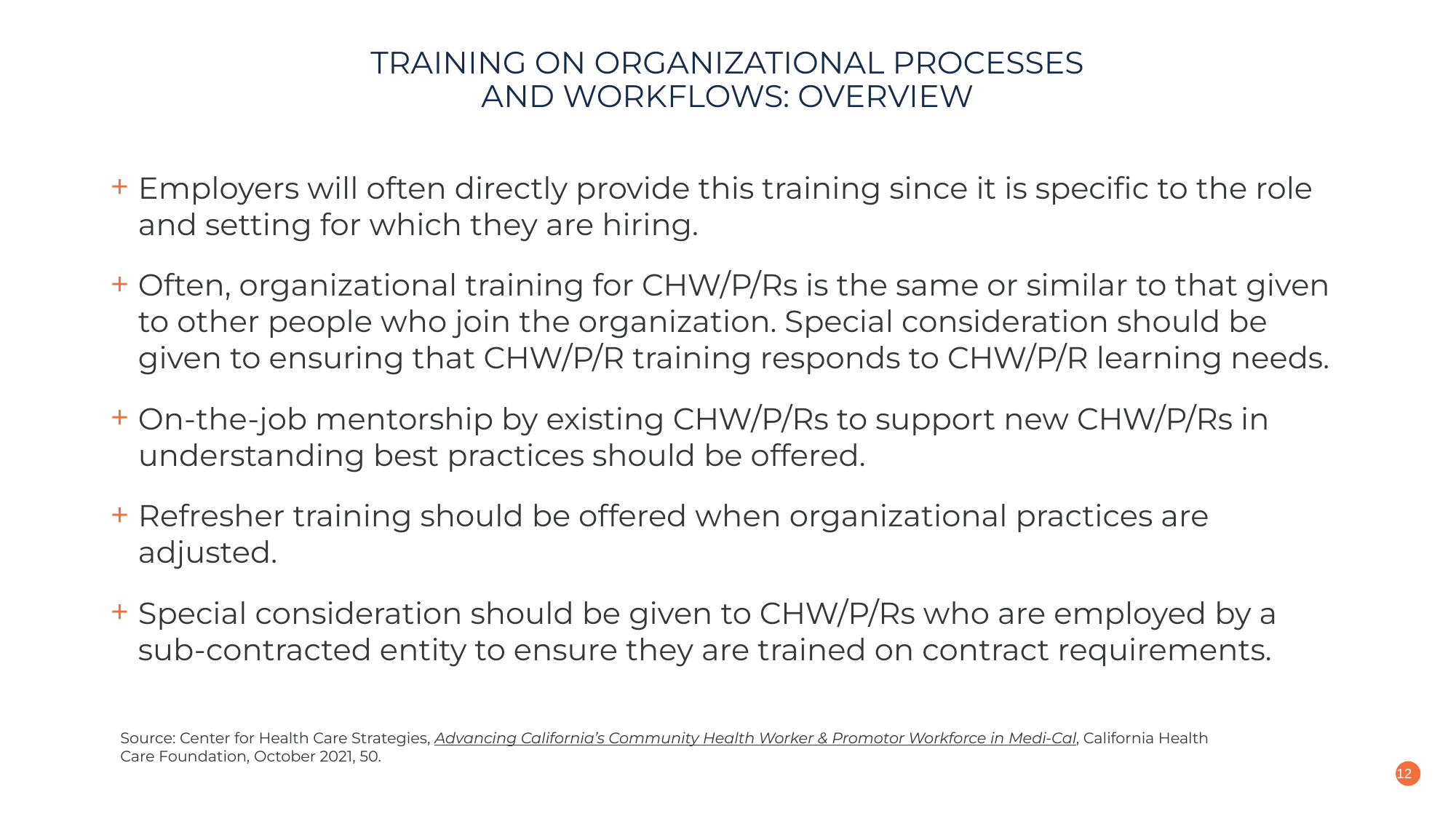

# Training on organizational processes and workflows: Overview
Employers will often directly provide this training since it is specific to the role and setting for which they are hiring.
Often, organizational training for CHW/P/Rs is the same or similar to that given to other people who join the organization. Special consideration should be given to ensuring that CHW/P/R training responds to CHW/P/R learning needs.
On-the-job mentorship by existing CHW/P/Rs to support new CHW/P/Rs in understanding best practices should be offered.
Refresher training should be offered when organizational practices are adjusted.
Special consideration should be given to CHW/P/Rs who are employed by a sub-contracted entity to ensure they are trained on contract requirements.
Source: Center for Health Care Strategies, Advancing California’s Community Health Worker & Promotor Workforce in Medi-Cal, California Health Care Foundation, October 2021, 50.